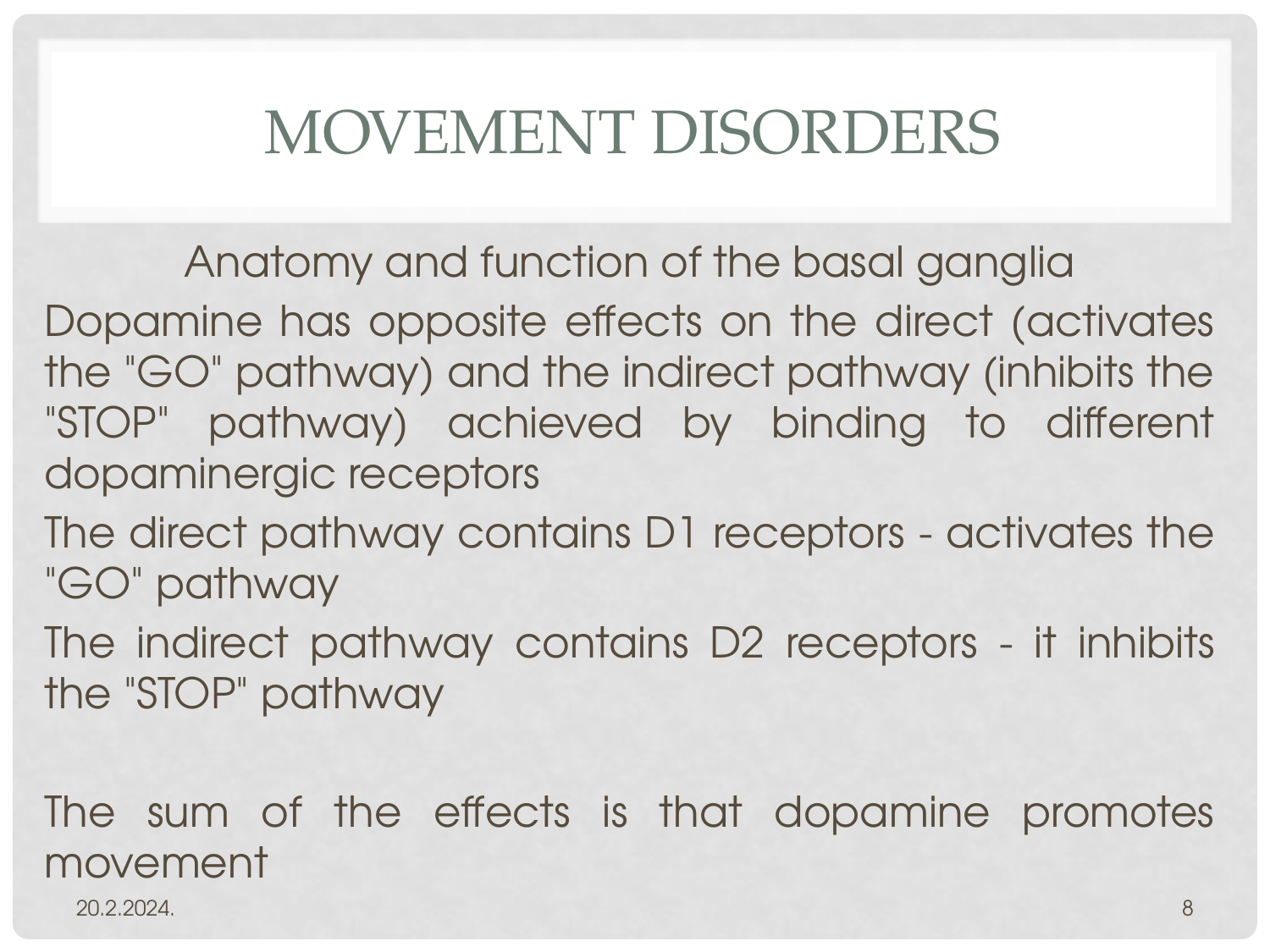

# Movement disorders

Anatomy and function of the basal ganglia
Dopamine has opposite effects on the direct (activates the "GO" pathway) and the indirect pathway (inhibits the "STOP" pathway) achieved by binding to different dopaminergic receptors
The direct pathway contains D1 receptors - activates the "GO" pathway
The indirect pathway contains D2 receptors - it inhibits the "STOP" pathway

The sum of the effects is that dopamine promotes movement
20.2.2024.
8